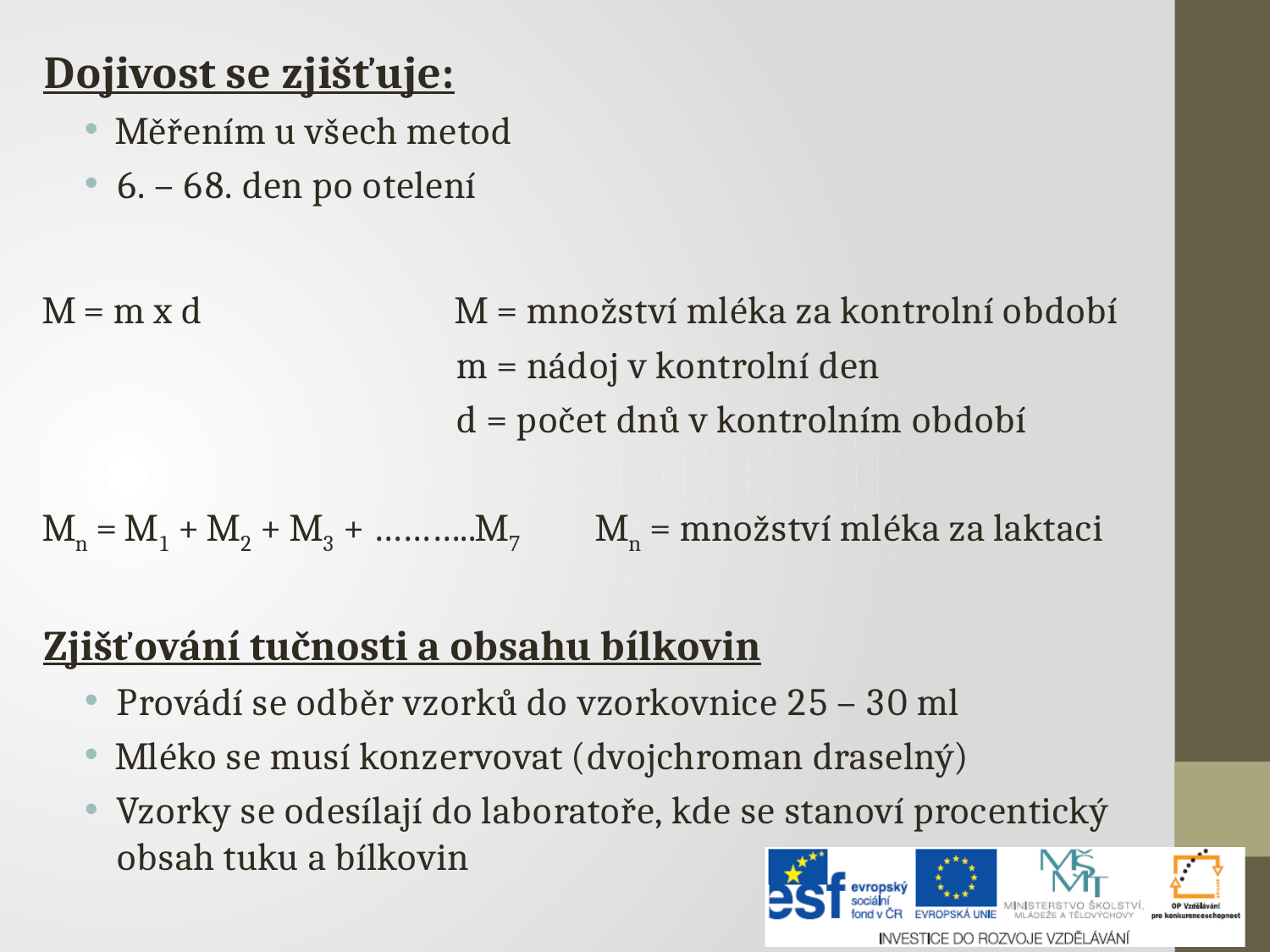

Dojivost se zjišťuje:
Měřením u všech metod
6. – 68. den po otelení

M = m x d		M = množství mléka za kontrolní období
				m = nádoj v kontrolní den
				d = počet dnů v kontrolním období

Mn = M1 + M2 + M3 + ………..M7         Mn = množství mléka za laktaci

Zjišťování tučnosti a obsahu bílkovin
Provádí se odběr vzorků do vzorkovnice 25 – 30 ml
Mléko se musí konzervovat (dvojchroman draselný)
Vzorky se odesílají do laboratoře, kde se stanoví procentický obsah tuku a bílkovin